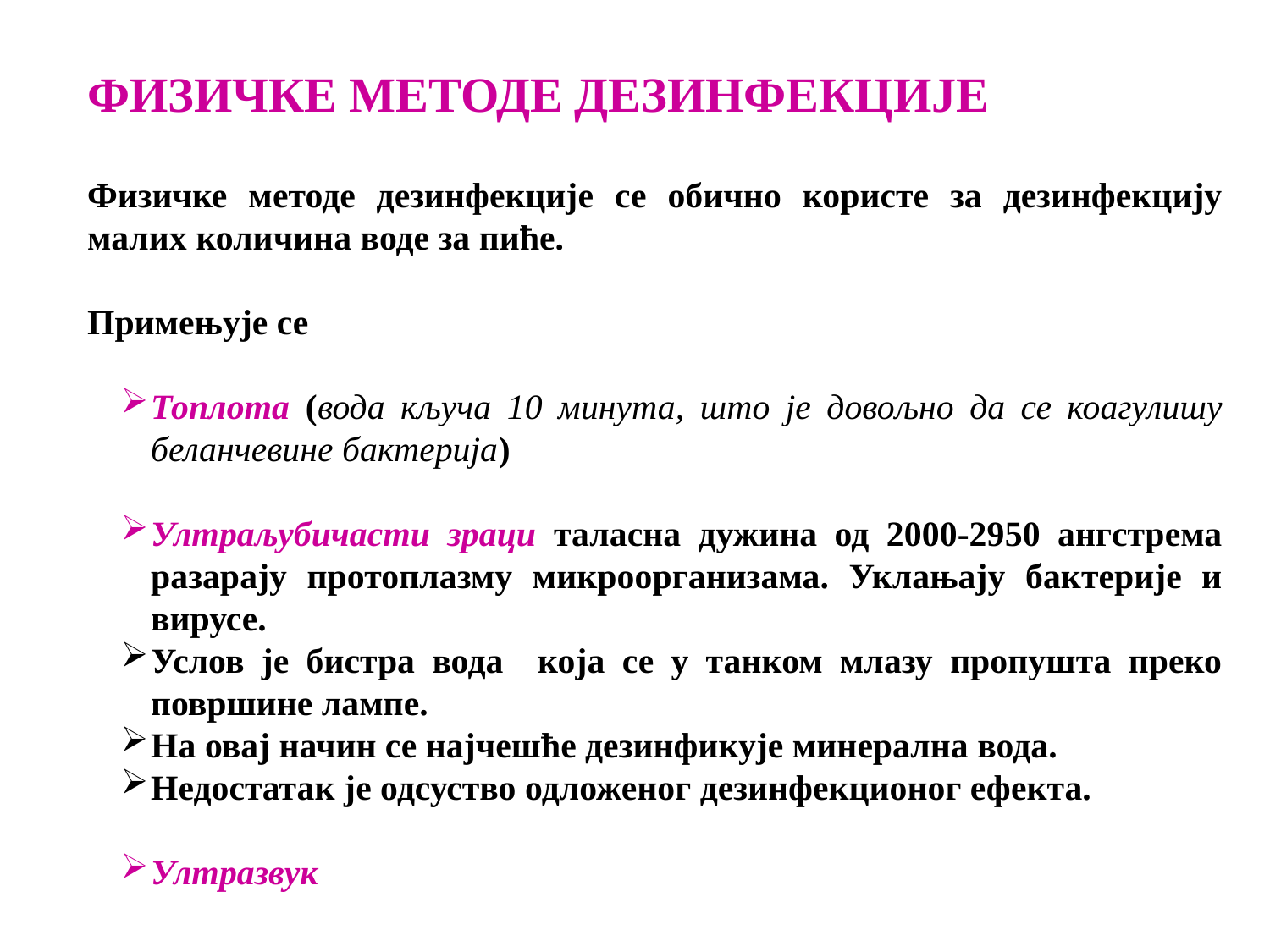

ФИЗИЧКЕ МЕТОДЕ ДЕЗИНФЕКЦИЈЕ

Физичке методе дезинфекције се обично користе за дезинфекцију малих количина воде за пиће.

Примењује се

Топлота (вода кључа 10 минута, што је довољно да се коагулишу беланчевине бактерија)

Ултраљубичасти зраци таласна дужина од 2000-2950 ангстрема разарају протоплазму микроорганизама. Уклањају бактерије и вирусе.
Услов је бистра вода  која се у танком млазу пропушта преко површине лампе.
На овај начин се најчешће дезинфикује минерална вода.
Недостатак је одсуство одложеног дезинфекционог ефекта.

Ултразвук